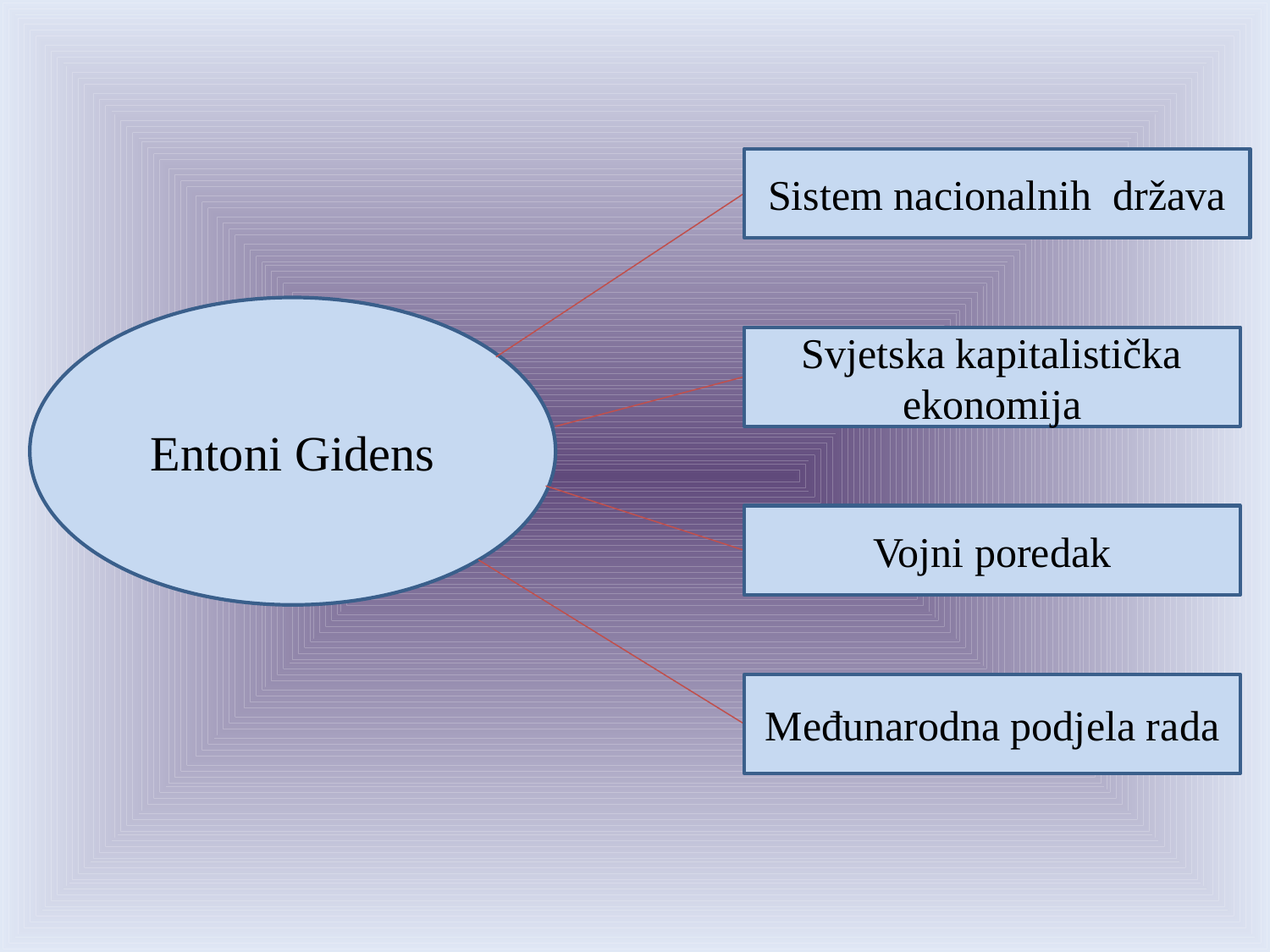

Sistem nacionalnih  država
Entoni Gidens
Svjetska kapitalistička ekonomija

Vojni poredak
Međunarodna podjela rada